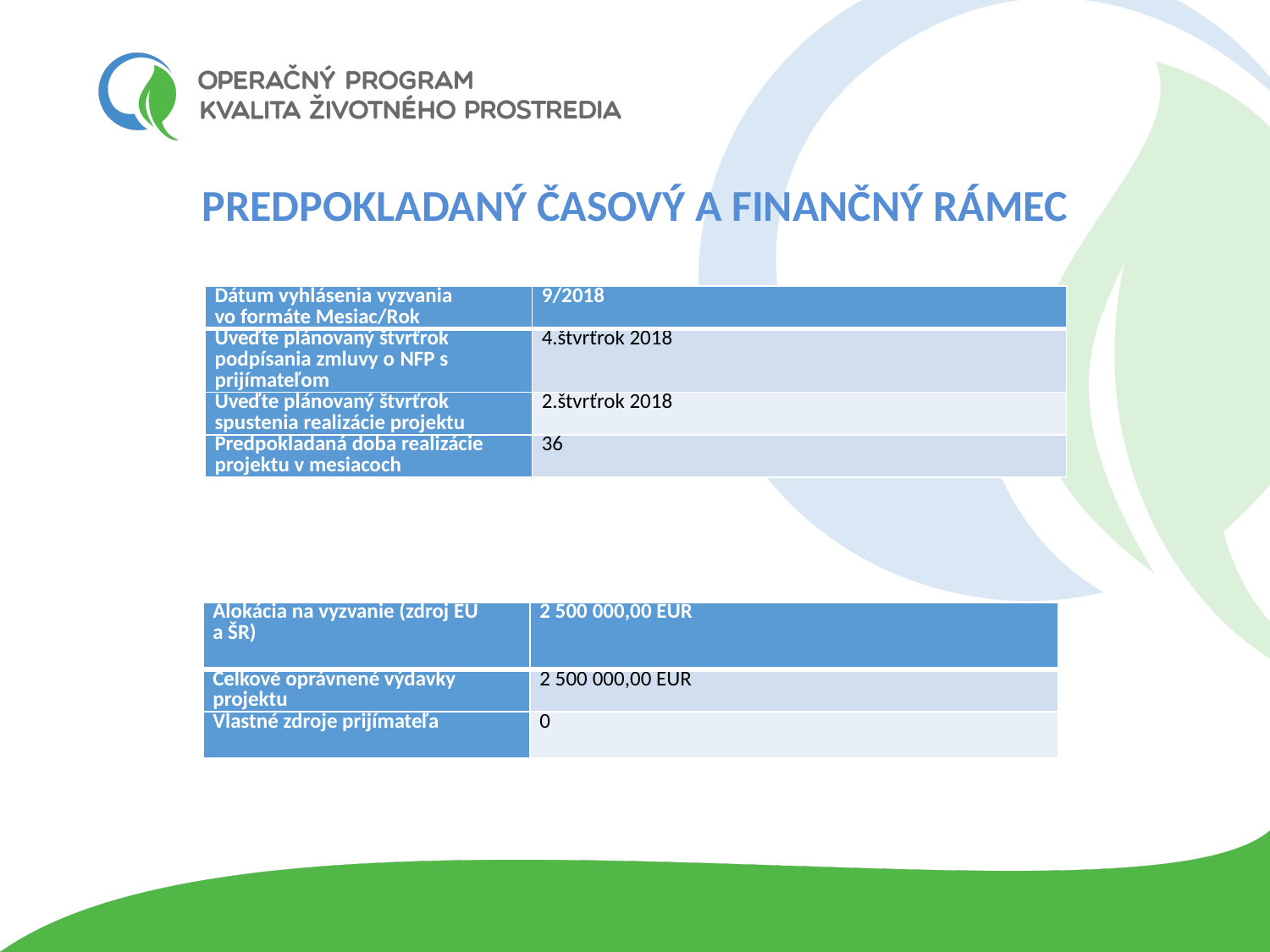

PREDPOKLADANÝ ČASOVÝ A FINANČNÝ RÁMEC
| Dátum vyhlásenia vyzvania vo formáte Mesiac/Rok | 9/2018 |
| --- | --- |
| Uveďte plánovaný štvrťrok podpísania zmluvy o NFP s prijímateľom | 4.štvrťrok 2018 |
| Uveďte plánovaný štvrťrok spustenia realizácie projektu | 2.štvrťrok 2018 |
| Predpokladaná doba realizácie projektu v mesiacoch | 36 |
| Alokácia na vyzvanie (zdroj EÚ a ŠR) | 2 500 000,00 EUR |
| --- | --- |
| Celkové oprávnené výdavky projektu | 2 500 000,00 EUR |
| Vlastné zdroje prijímateľa | 0 |